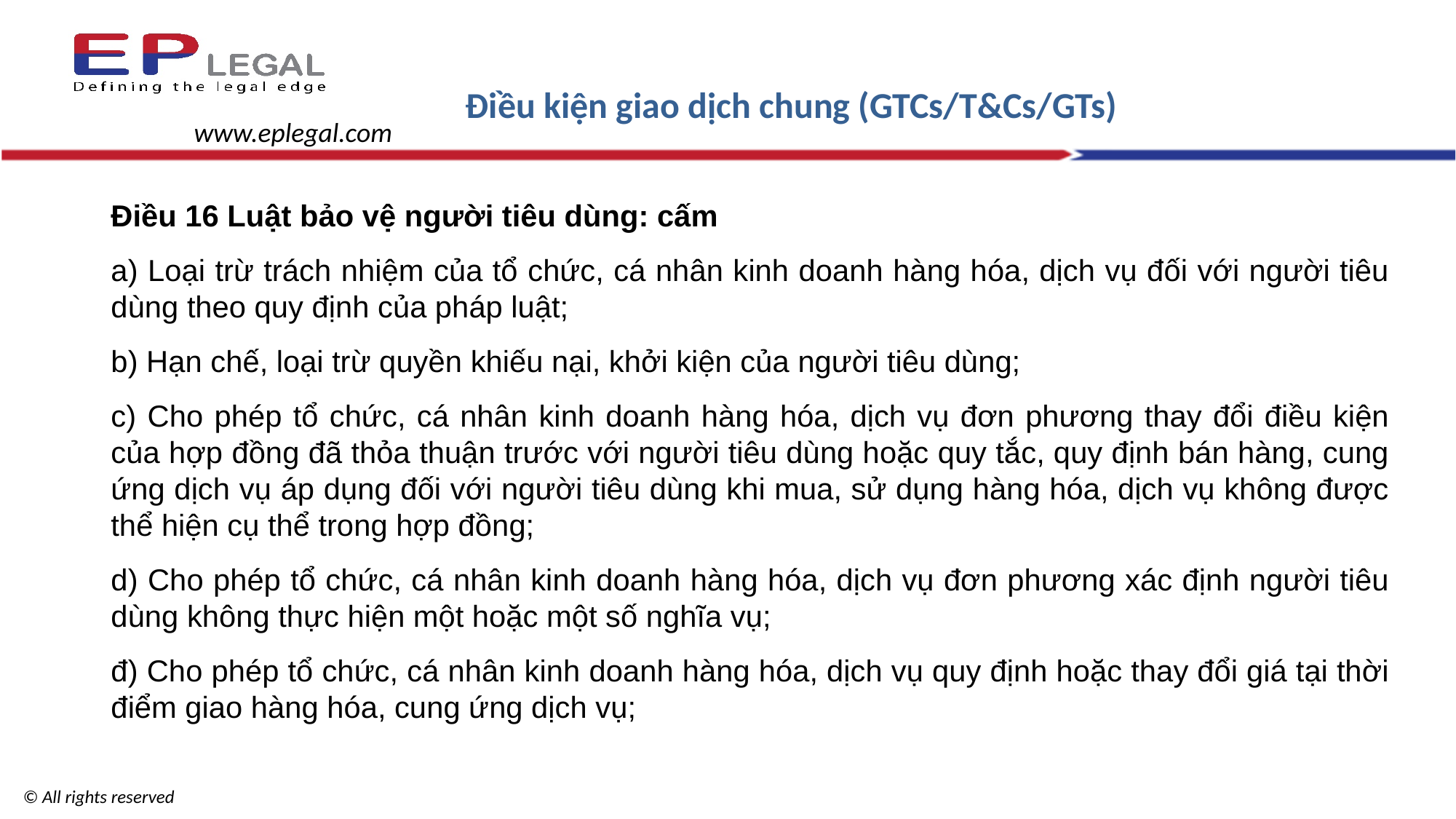

Điều kiện giao dịch chung (GTCs/T&Cs/GTs)
www.eplegal.com
Điều 16 Luật bảo vệ người tiêu dùng: cấm
a) Loại trừ trách nhiệm của tổ chức, cá nhân kinh doanh hàng hóa, dịch vụ đối với người tiêu dùng theo quy định của pháp luật;
b) Hạn chế, loại trừ quyền khiếu nại, khởi kiện của người tiêu dùng;
c) Cho phép tổ chức, cá nhân kinh doanh hàng hóa, dịch vụ đơn phương thay đổi điều kiện của hợp đồng đã thỏa thuận trước với người tiêu dùng hoặc quy tắc, quy định bán hàng, cung ứng dịch vụ áp dụng đối với người tiêu dùng khi mua, sử dụng hàng hóa, dịch vụ không được thể hiện cụ thể trong hợp đồng;
d) Cho phép tổ chức, cá nhân kinh doanh hàng hóa, dịch vụ đơn phương xác định người tiêu dùng không thực hiện một hoặc một số nghĩa vụ;
đ) Cho phép tổ chức, cá nhân kinh doanh hàng hóa, dịch vụ quy định hoặc thay đổi giá tại thời điểm giao hàng hóa, cung ứng dịch vụ;